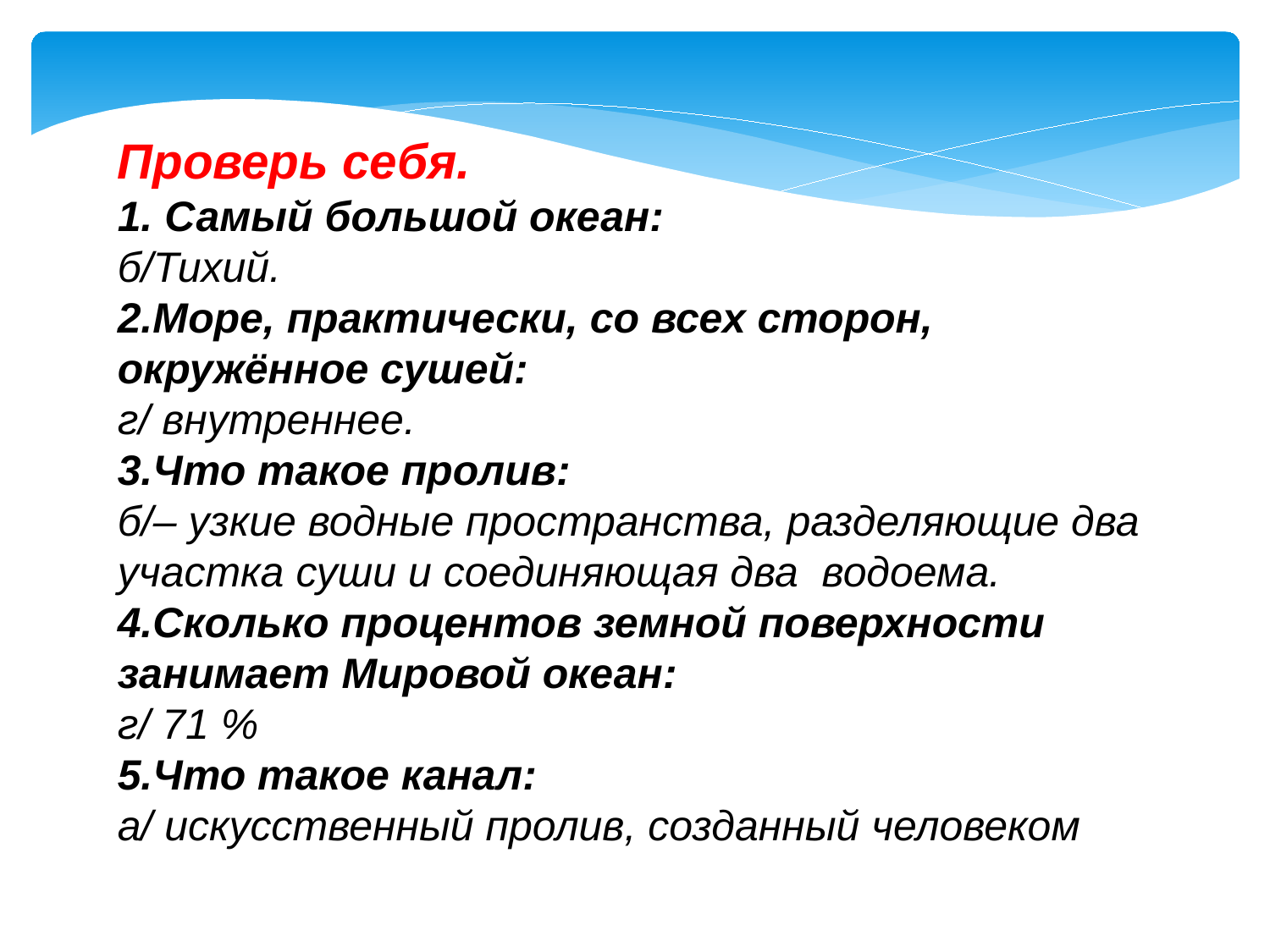

Проверь себя.
1. Самый большой океан:
б/Тихий.
2.Море, практически, со всех сторон, окружённое сушей:
г/ внутреннее.
3.Что такое пролив:
б/– узкие водные пространства, разделяющие два участка суши и соединяющая два  водоема.
4.Сколько процентов земной поверхности занимает Мировой океан:
г/ 71 %
5.Что такое канал:
а/ искусственный пролив, созданный человеком